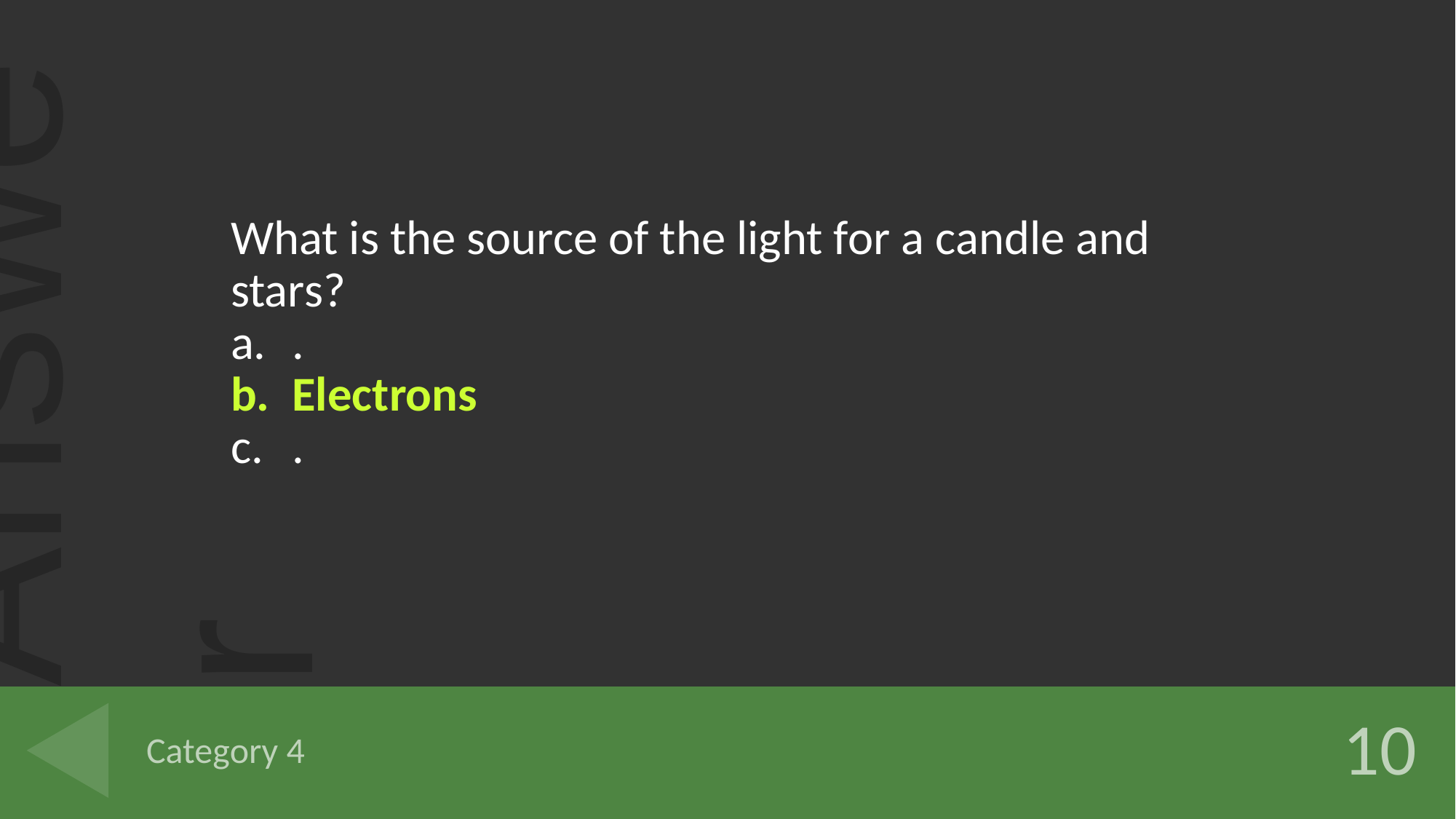

What is the source of the light for a candle and stars?
.
Electrons
.
# Category 4
10